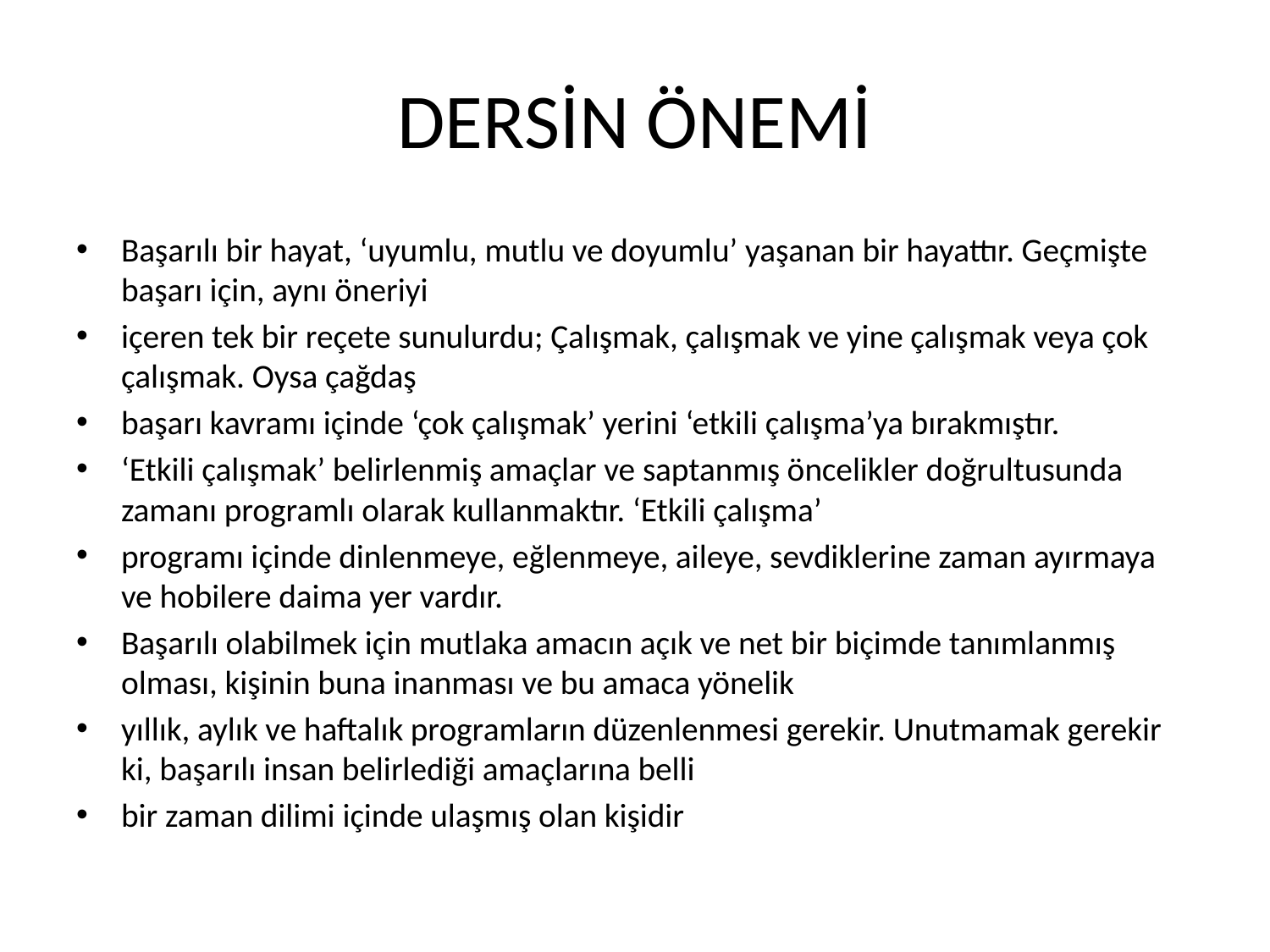

# DERSİN ÖNEMİ
Başarılı bir hayat, ‘uyumlu, mutlu ve doyumlu’ yaşanan bir hayattır. Geçmişte başarı için, aynı öneriyi
içeren tek bir reçete sunulurdu; Çalışmak, çalışmak ve yine çalışmak veya çok çalışmak. Oysa çağdaş
başarı kavramı içinde ‘çok çalışmak’ yerini ‘etkili çalışma’ya bırakmıştır.
‘Etkili çalışmak’ belirlenmiş amaçlar ve saptanmış öncelikler doğrultusunda zamanı programlı olarak kullanmaktır. ‘Etkili çalışma’
programı içinde dinlenmeye, eğlenmeye, aileye, sevdiklerine zaman ayırmaya ve hobilere daima yer vardır.
Başarılı olabilmek için mutlaka amacın açık ve net bir biçimde tanımlanmış olması, kişinin buna inanması ve bu amaca yönelik
yıllık, aylık ve haftalık programların düzenlenmesi gerekir. Unutmamak gerekir ki, başarılı insan belirlediği amaçlarına belli
bir zaman dilimi içinde ulaşmış olan kişidir